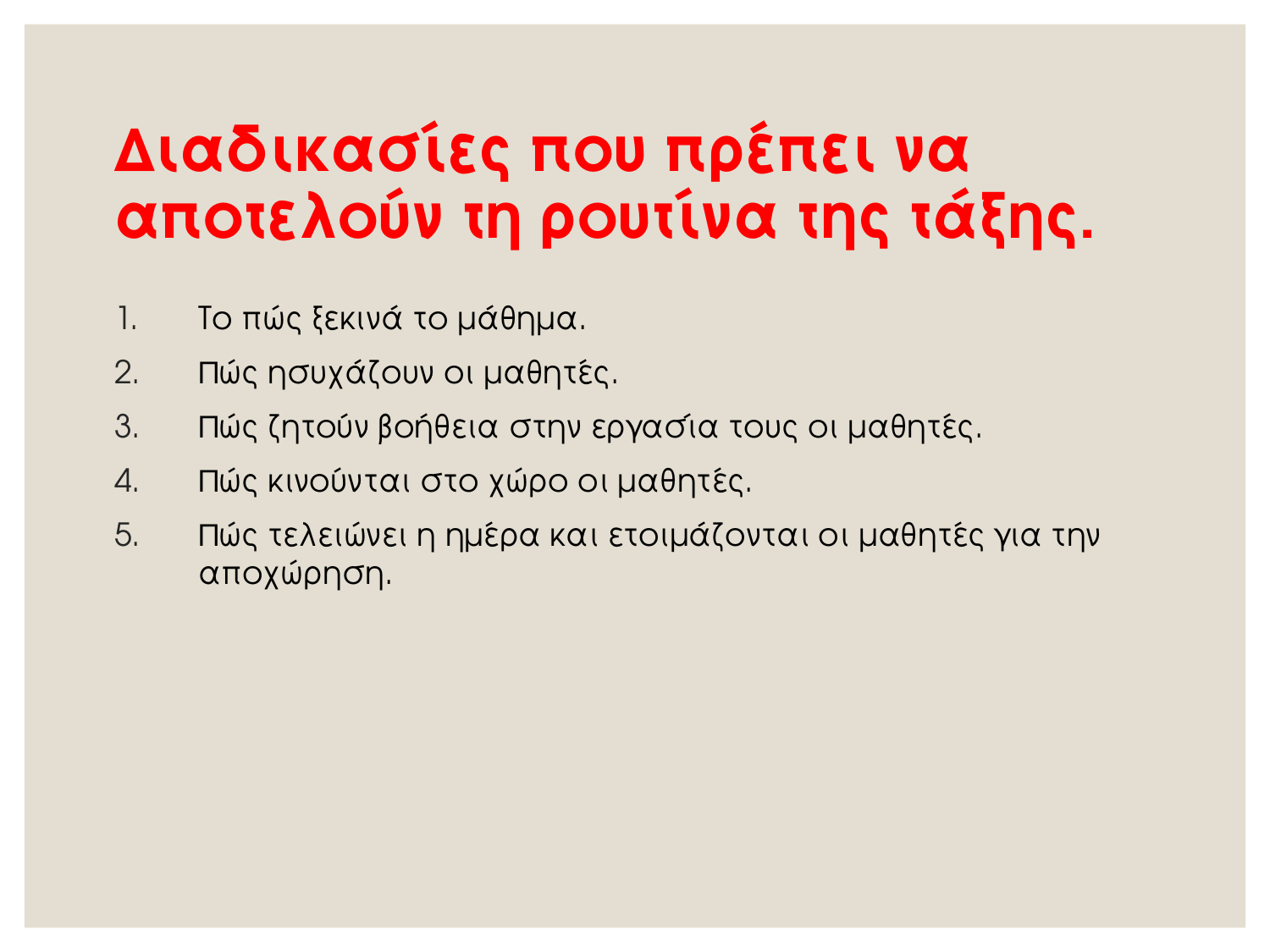

# Διαδικασίες που πρέπει να αποτελούν τη ρουτίνα της τάξης.
Το πώς ξεκινά το μάθημα.
Πώς ησυχάζουν οι μαθητές.
Πώς ζητούν βοήθεια στην εργασία τους οι μαθητές.
Πώς κινούνται στο χώρο οι μαθητές.
Πώς τελειώνει η ημέρα και ετοιμάζονται οι μαθητές για την αποχώρηση.